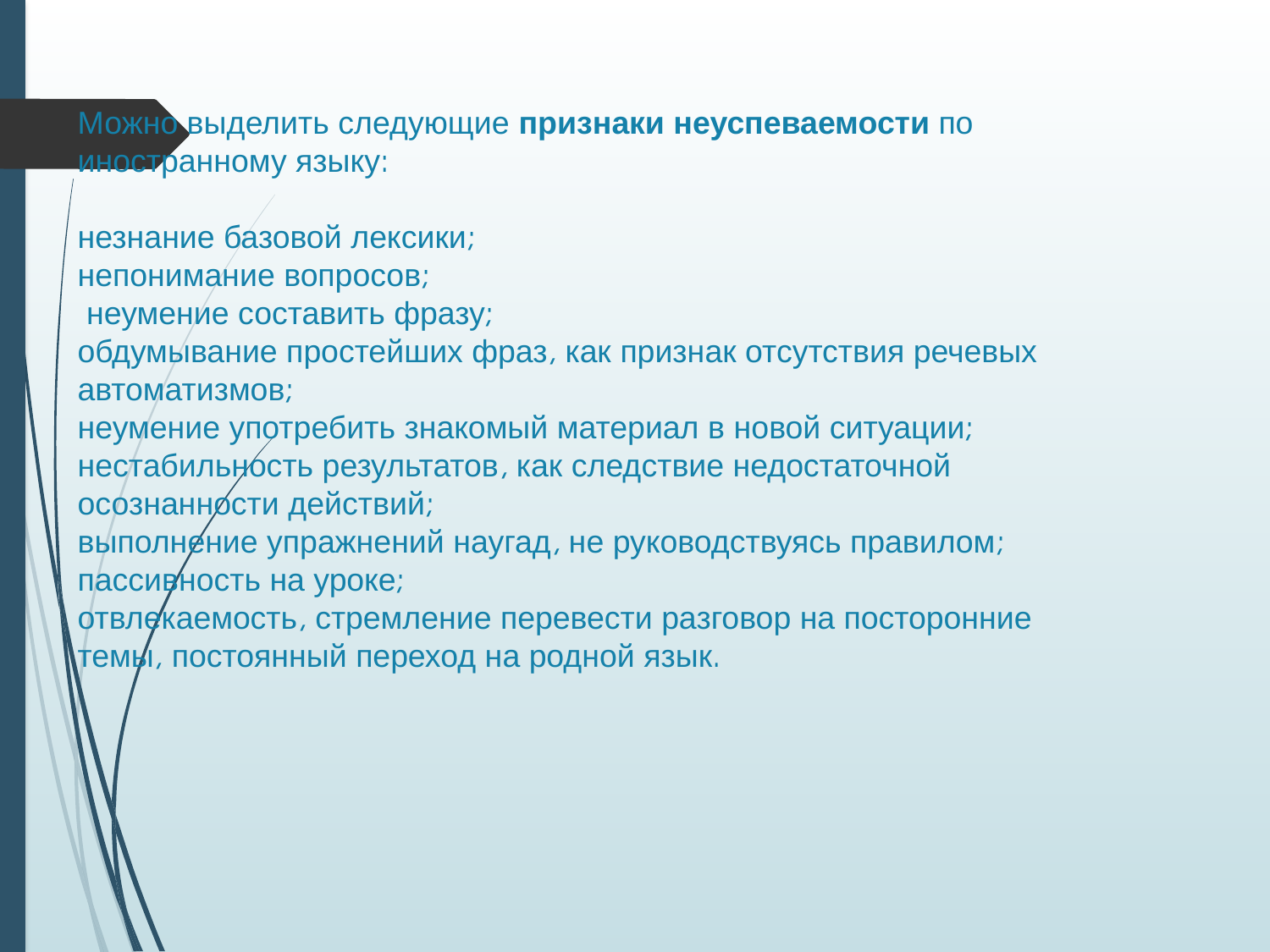

# Можно выделить следующие признаки неуспеваемости по иностранному языку: незнание базовой лексики; непонимание вопросов; неумение составить фразу; обдумывание простейших фраз, как признак отсутствия речевых автоматизмов; неумение употребить знакомый материал в новой ситуации; нестабильность результатов, как следствие недостаточной осознанности действий; выполнение упражнений наугад, не руководствуясь правилом; пассивность на уроке; отвлекаемость, стремление перевести разговор на посторонние темы, постоянный переход на родной язык.